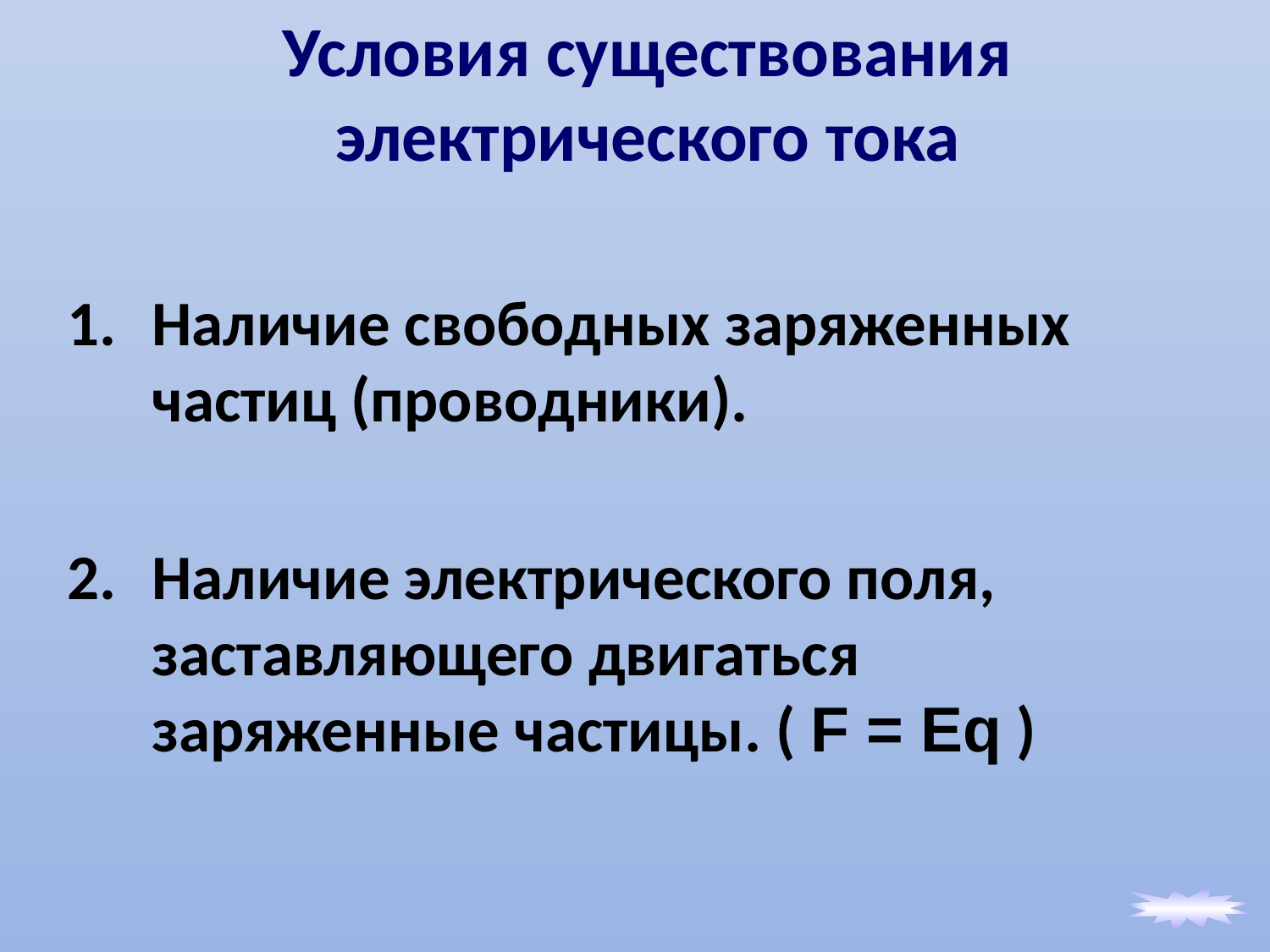

Условия существования электрического тока
Наличие свободных заряженных частиц (проводники).

Наличие электрического поля, заставляющего двигаться заряженные частицы. ( F = Eq )